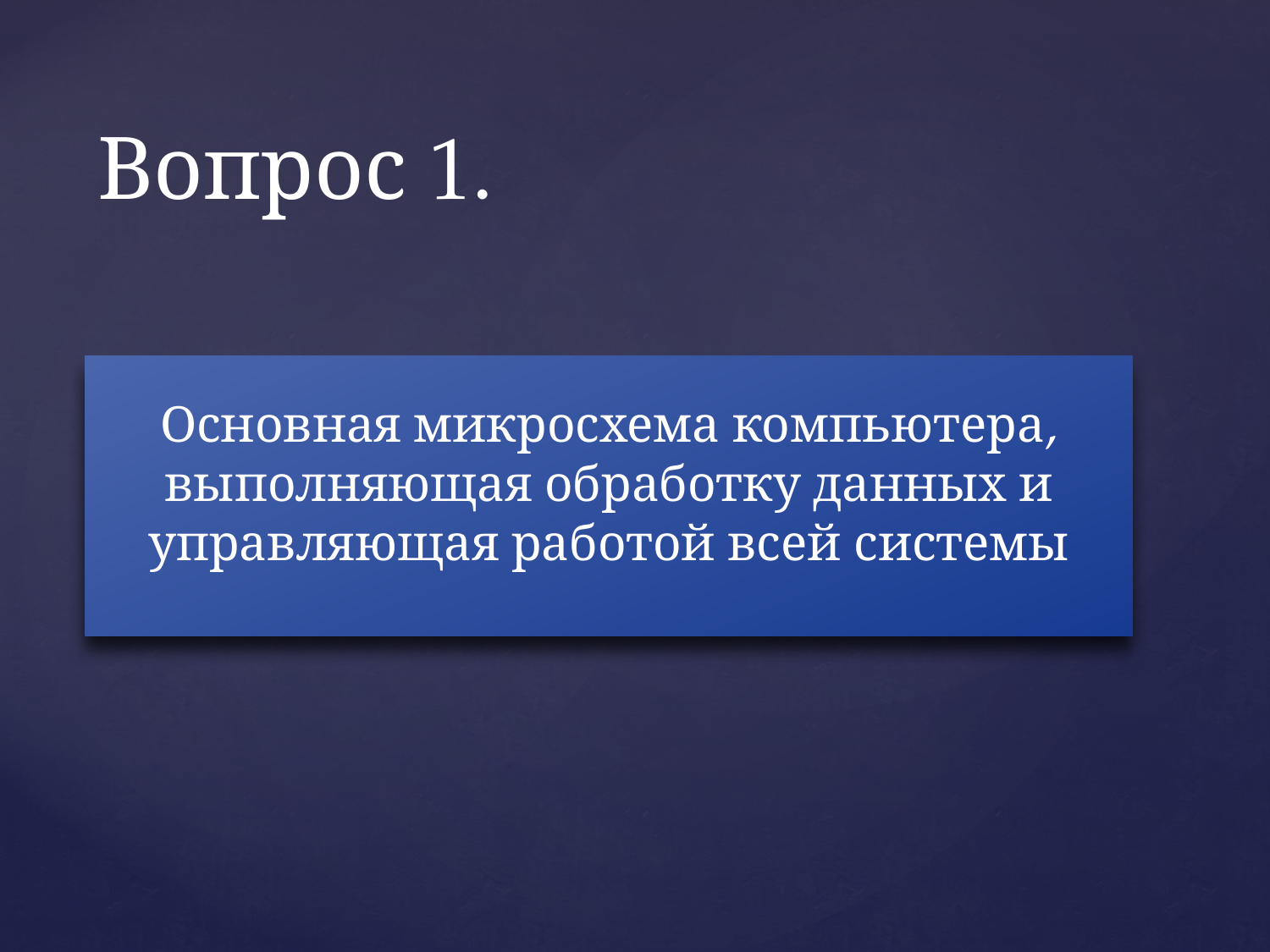

# Вопрос 1.
Основная микросхема компьютера, выполняющая обработку данных и управляющая работой всей системы